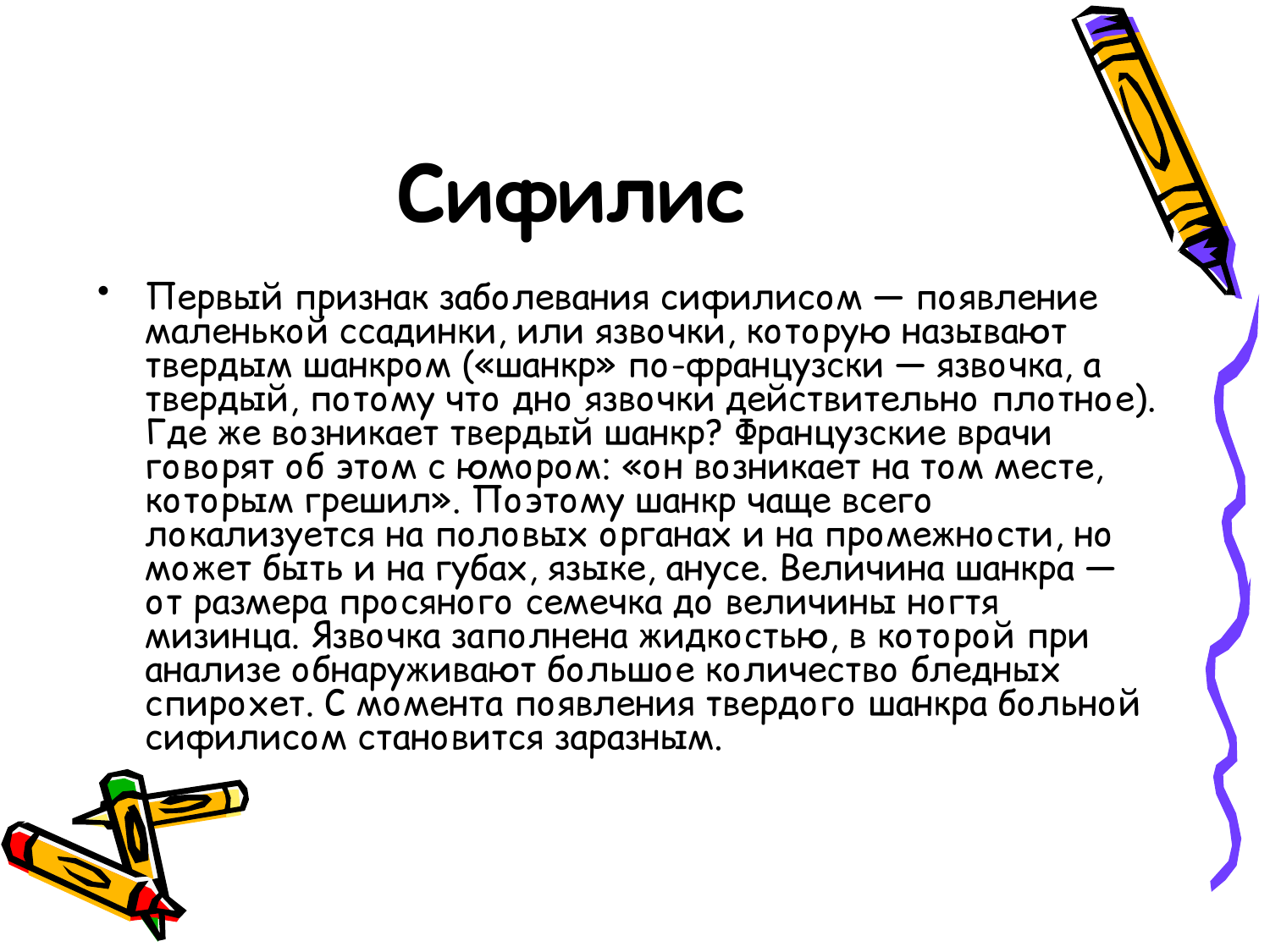

# Сифилис
Первый признак заболевания сифилисом — появление маленькой ссадинки, или язвочки, которую называют твердым шанк­ром («шанкр» по-французски — язвочка, а твердый, потому что дно язвочки действительно плотное). Где же возникает твердый шанкр? Французские врачи говорят об этом с юмором: «он возникает на том месте, которым грешил». Поэтому шанкр чаще всего локализуется на половых органах и на промежности, но может быть и на губах, языке, анусе. Величина шанкра — от размера просяного семечка до величины ногтя мизинца. Язвочка заполнена жидкостью, в которой при анализе обнаруживают большое количество бледных спирохет. С момента появления твердого шанкра больной сифилисом становится заразным.